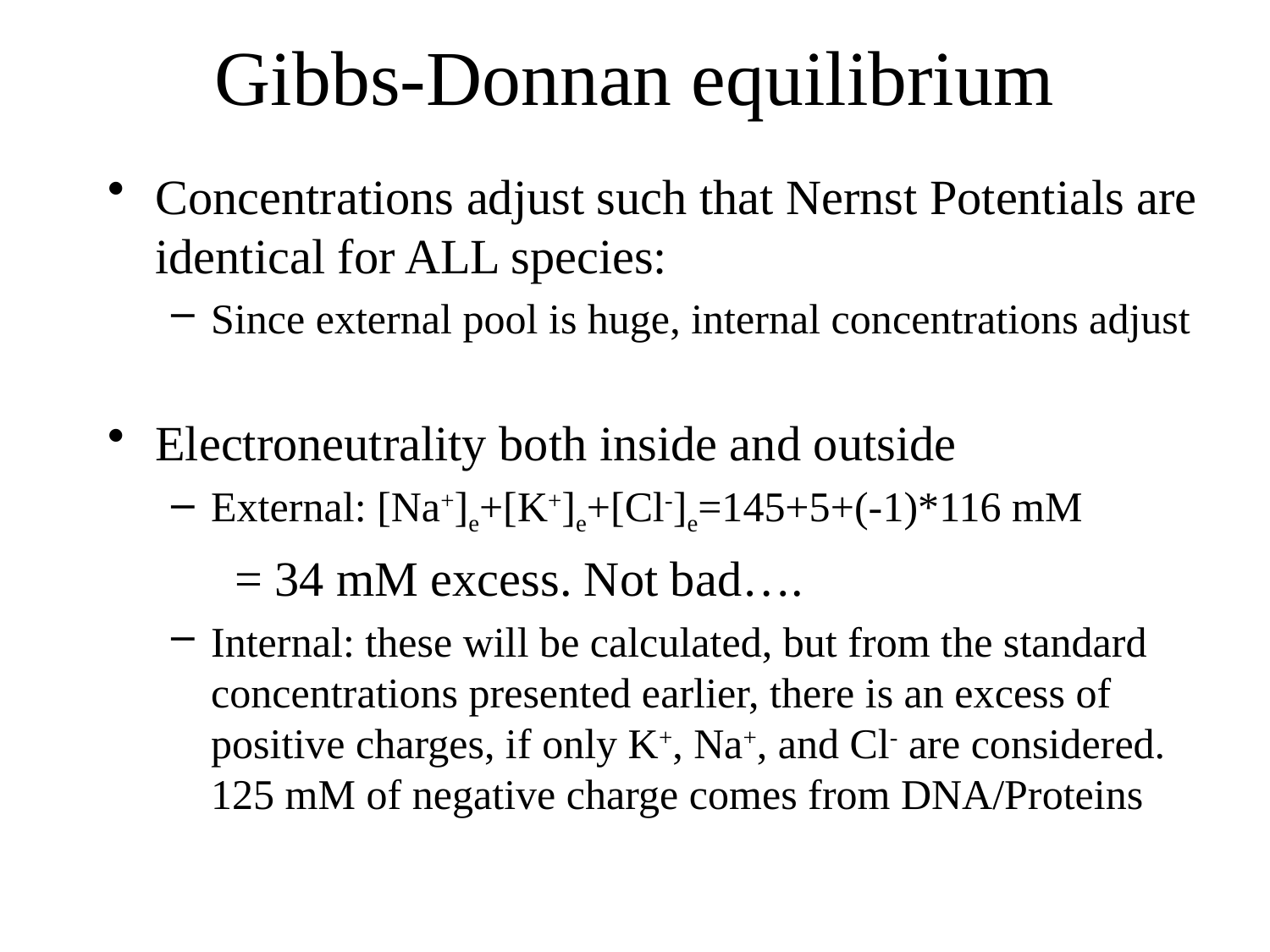

# Gibbs-Donnan equilibrium
Concentrations adjust such that Nernst Potentials are identical for ALL species:
Since external pool is huge, internal concentrations adjust

Electroneutrality both inside and outside
External: [Na+]e+[K+]e+[Cl-]e=145+5+(-1)*116 mM
= 34 mM excess. Not bad….
Internal: these will be calculated, but from the standard concentrations presented earlier, there is an excess of positive charges, if only K+, Na+, and Cl- are considered.
125 mM of negative charge comes from DNA/Proteins